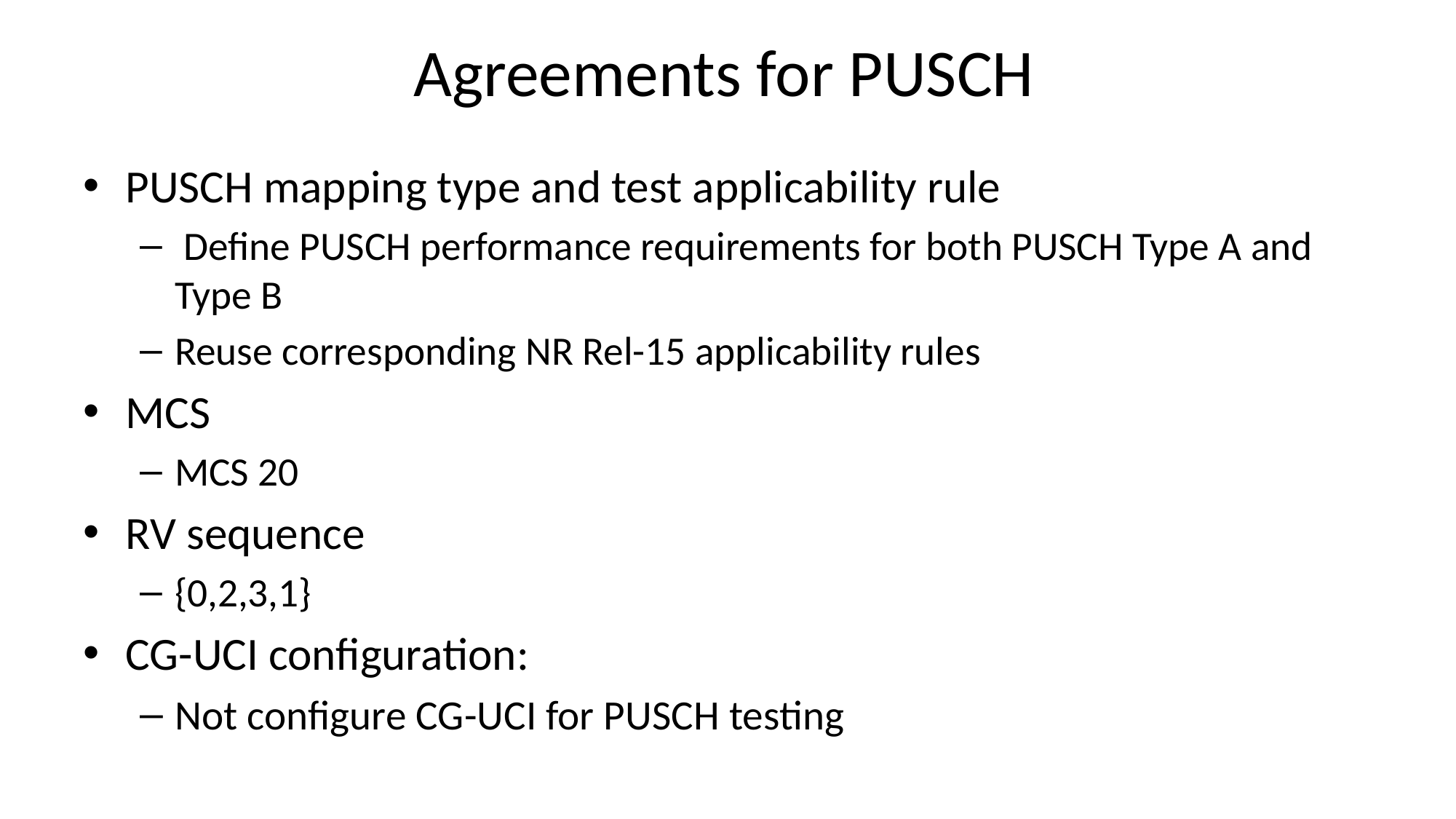

# Agreements for PUSCH
PUSCH mapping type and test applicability rule
 Define PUSCH performance requirements for both PUSCH Type A and Type B
Reuse corresponding NR Rel-15 applicability rules
MCS
MCS 20
RV sequence
{0,2,3,1}
CG-UCI configuration:
Not configure CG-UCI for PUSCH testing